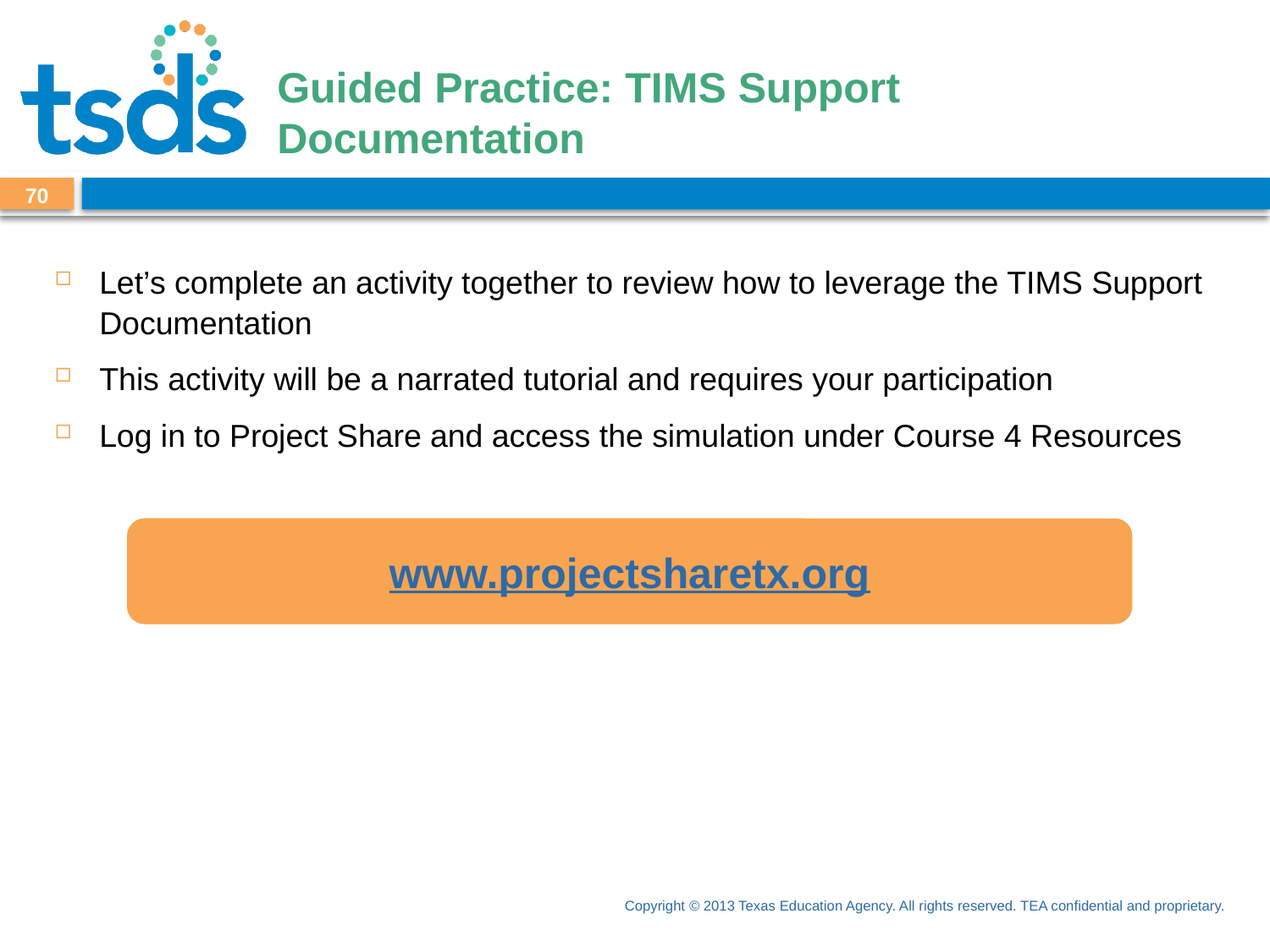

# Guided Practice: TIMS Support Documentation
70
Let’s complete an activity together to review how to leverage the TIMS Support Documentation
This activity will be a narrated tutorial and requires your participation
Log in to Project Share and access the simulation under Course 4 Resources

www.projectsharetx.org